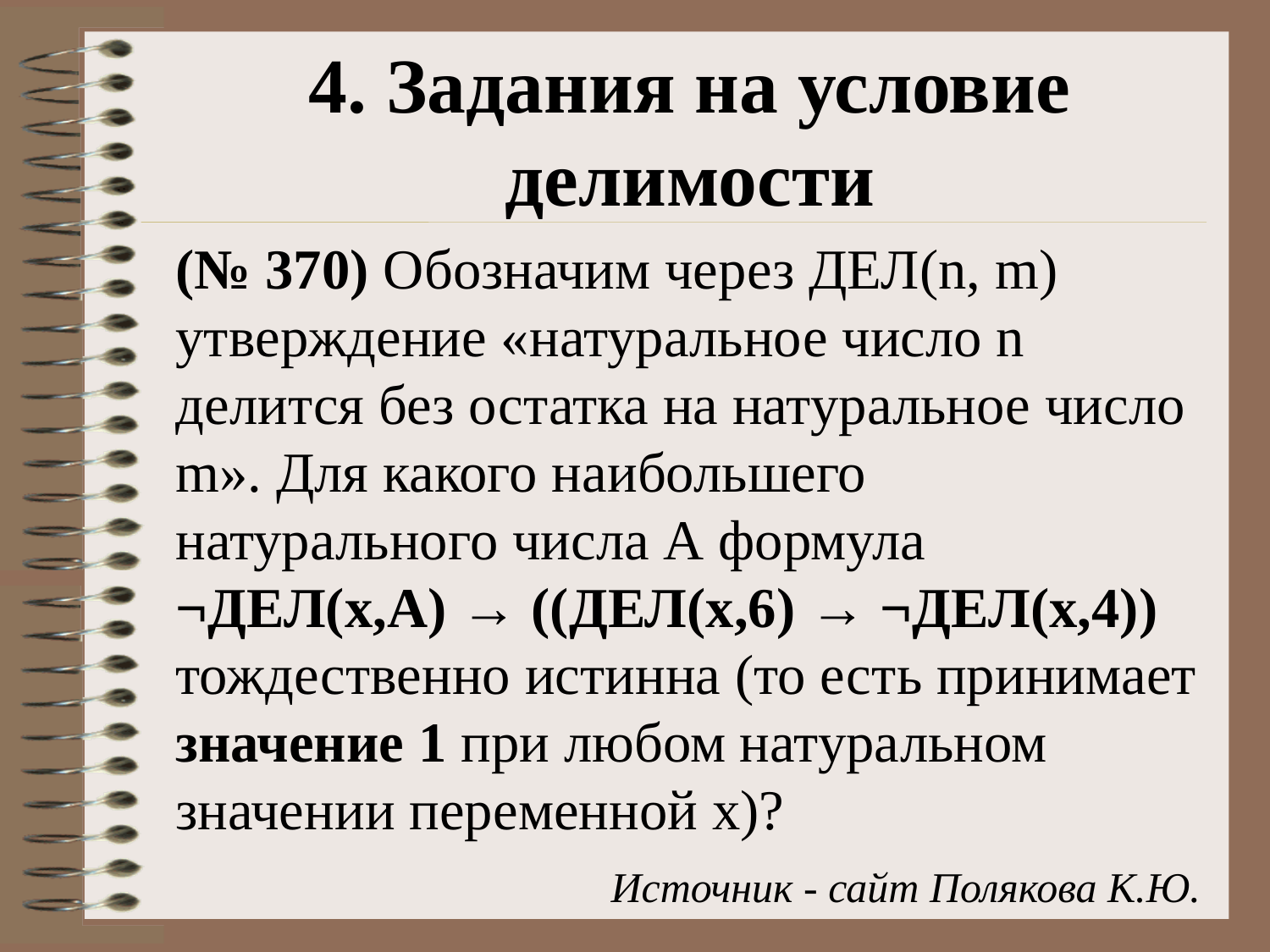

4. Задания на условие делимости
(№ 370) Обозначим через ДЕЛ(n, m) утверждение «натуральное число n делится без остатка на натуральное число m». Для какого наибольшего натурального числа А формула
¬ДЕЛ(x,А) → ((ДЕЛ(x,6) → ¬ДЕЛ(x,4))
тождественно истинна (то есть принимает значение 1 при любом натуральном значении переменной х)?
Источник - сайт Полякова К.Ю.